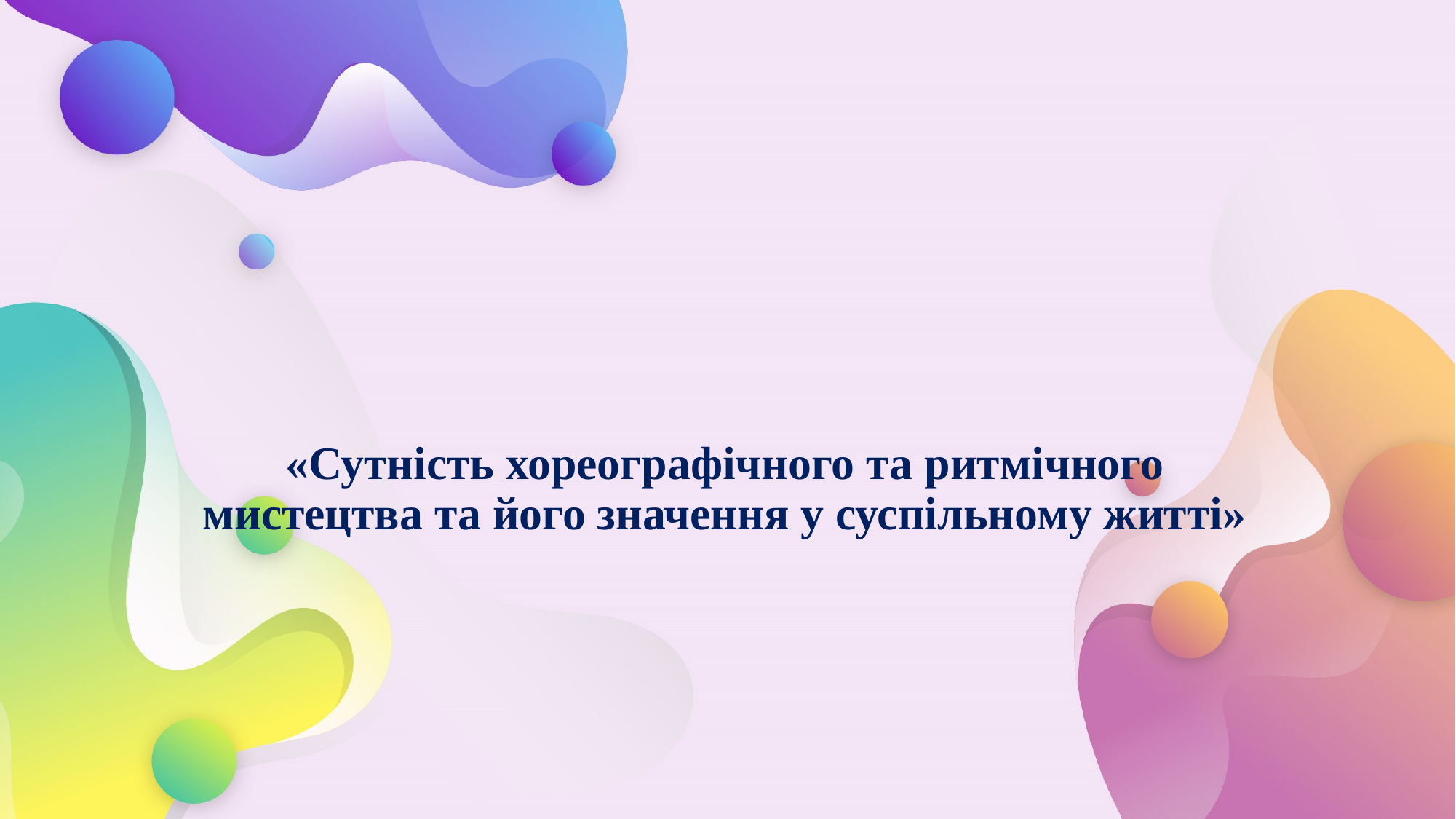

# «Сутність хореографічного та ритмічного мистецтва та його значення у суспільному житті»